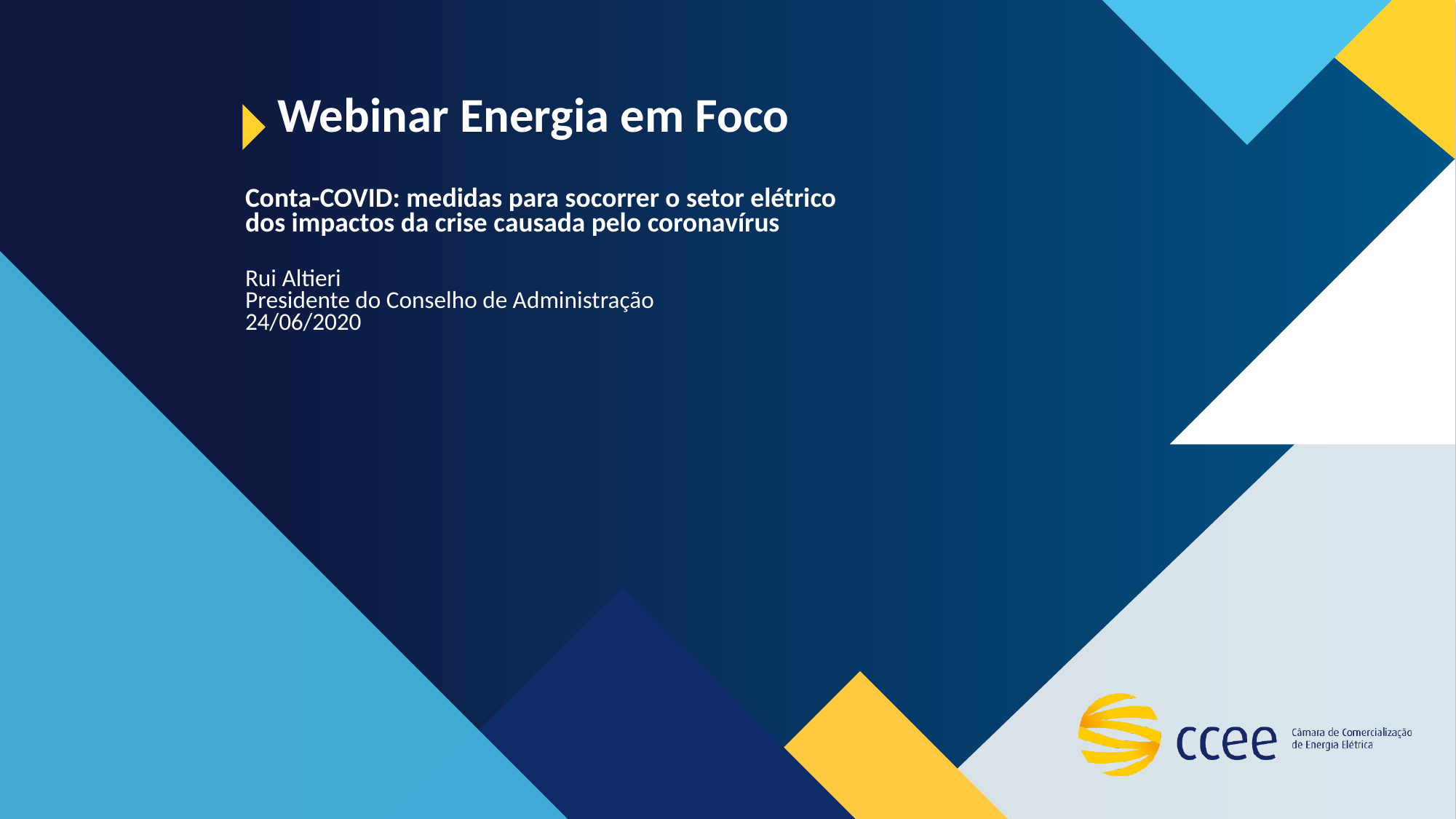

# Webinar Energia em Foco
Conta-COVID: medidas para socorrer o setor elétrico dos impactos da crise causada pelo coronavírus

Rui Altieri
Presidente do Conselho de Administração
24/06/2020